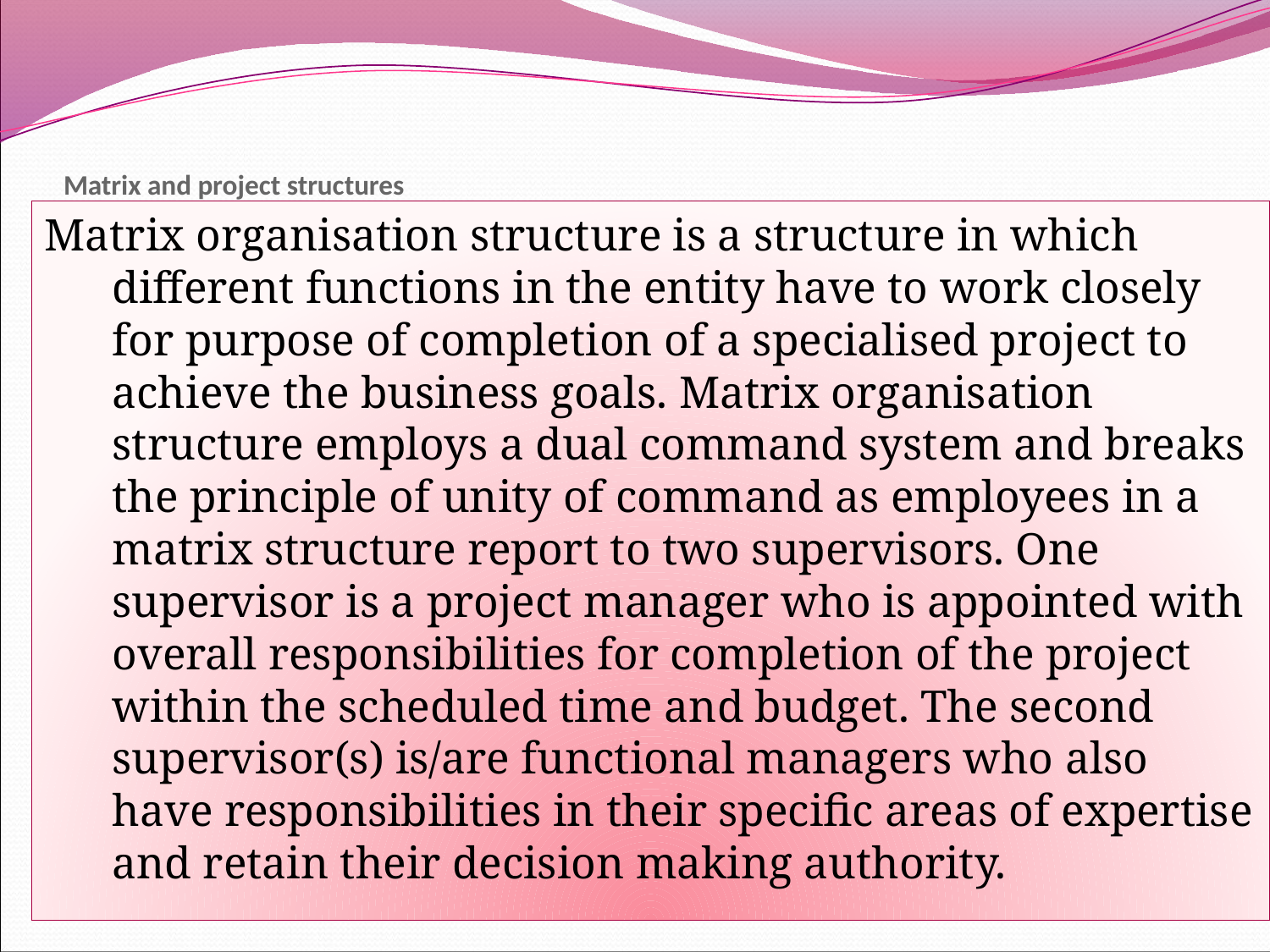

# Matrix and project structures
Matrix organisation structure is a structure in which different functions in the entity have to work closely for purpose of completion of a specialised project to achieve the business goals. Matrix organisation structure employs a dual command system and breaks the principle of unity of command as employees in a matrix structure report to two supervisors. One supervisor is a project manager who is appointed with overall responsibilities for completion of the project within the scheduled time and budget. The second supervisor(s) is/are functional managers who also have responsibilities in their specific areas of expertise and retain their decision making authority.